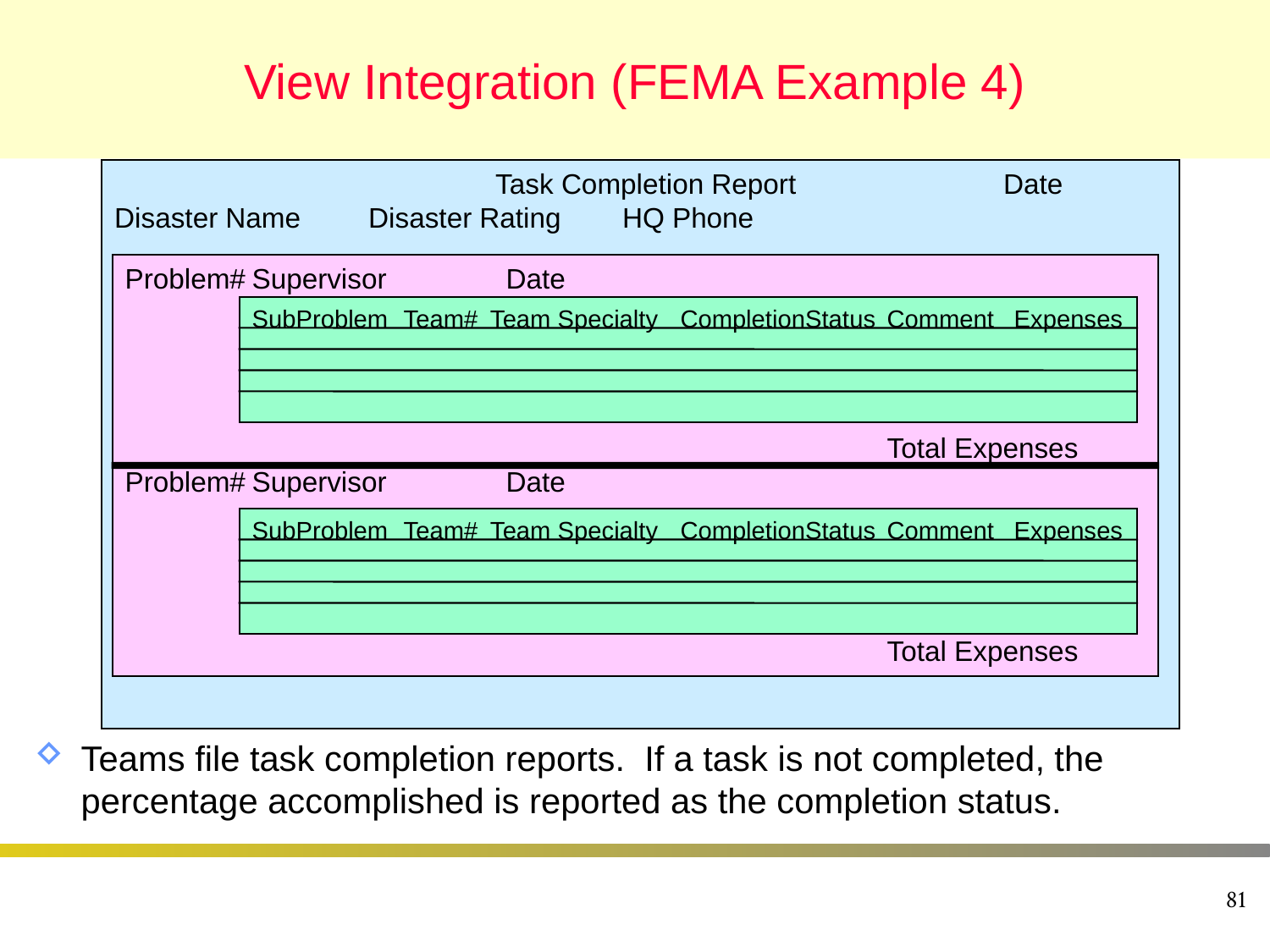

# View Integration (FEMA Example 4)
			Task Completion Report		Date
Disaster Name	Disaster Rating	HQ Phone

Problem#	Supervisor	Date

						Total Expenses
Problem#	Supervisor	Date

						Total Expenses
SubProblem	Team#	Team Specialty	CompletionStatus	Comment	Expenses

SubProblem	Team#	Team Specialty	CompletionStatus	Comment	Expenses

Teams file task completion reports.  If a task is not completed, the percentage accomplished is reported as the completion status.
81